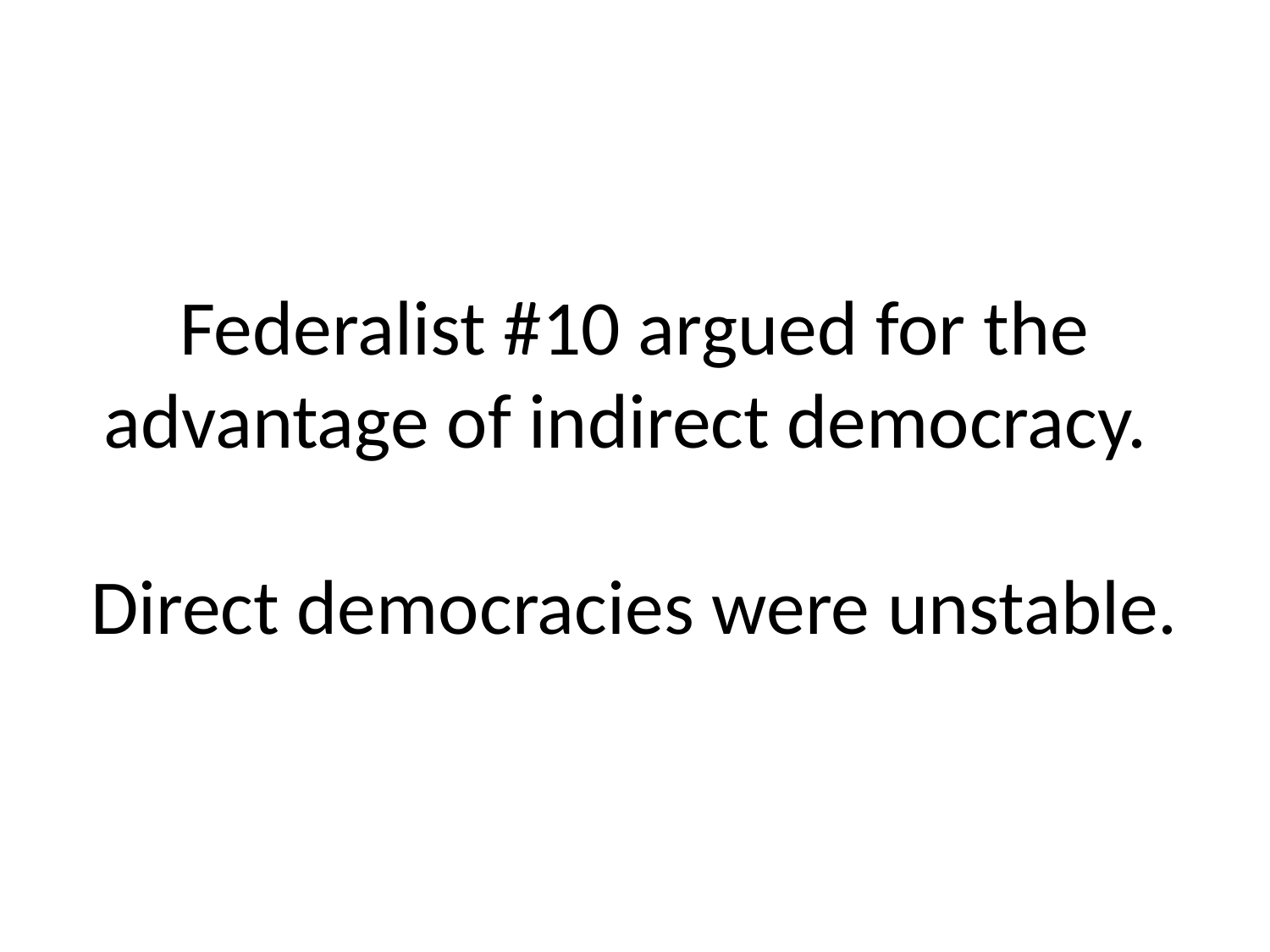

# Federalist #10 argued for the advantage of indirect democracy. Direct democracies were unstable.